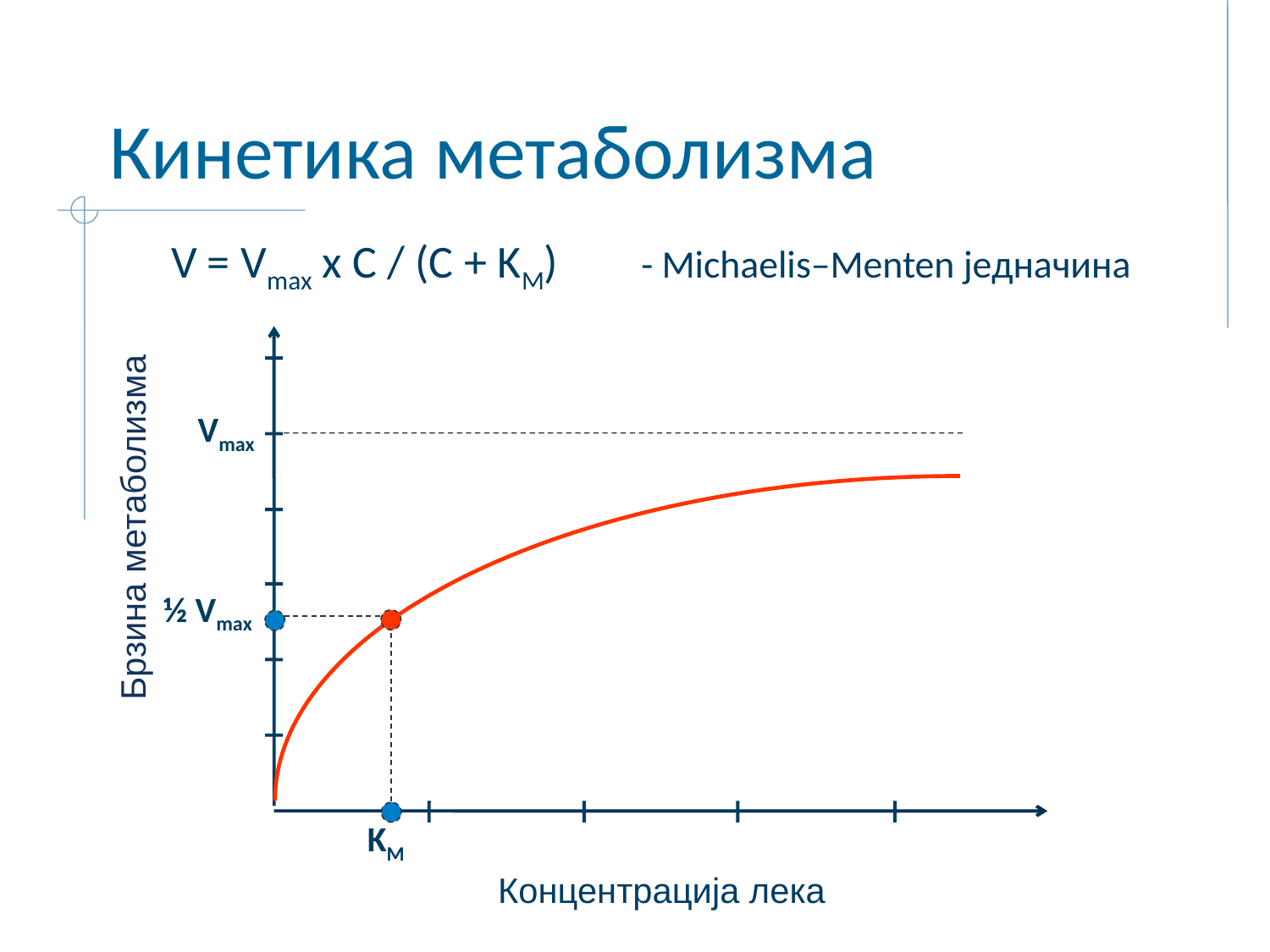

# Кинетика метаболизма
V = Vmax x C / (C + KM)        - Michaelis–Menten једначина

Vmax

Брзина метаболизма

½ Vmax

KM

Концентрација лека